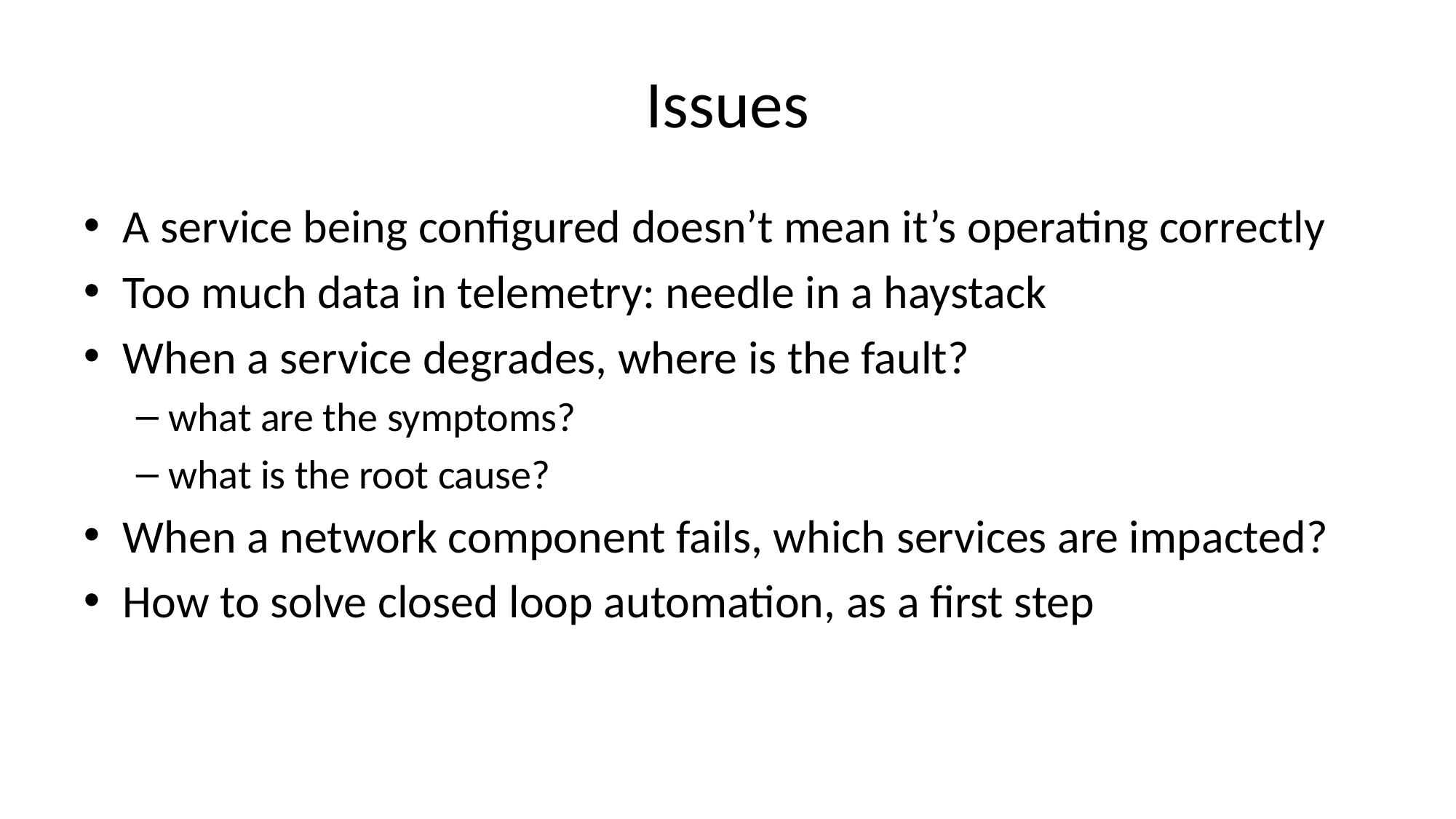

# Issues
A service being configured doesn’t mean it’s operating correctly
Too much data in telemetry: needle in a haystack
When a service degrades, where is the fault?
what are the symptoms?
what is the root cause?
When a network component fails, which services are impacted?
How to solve closed loop automation, as a first step